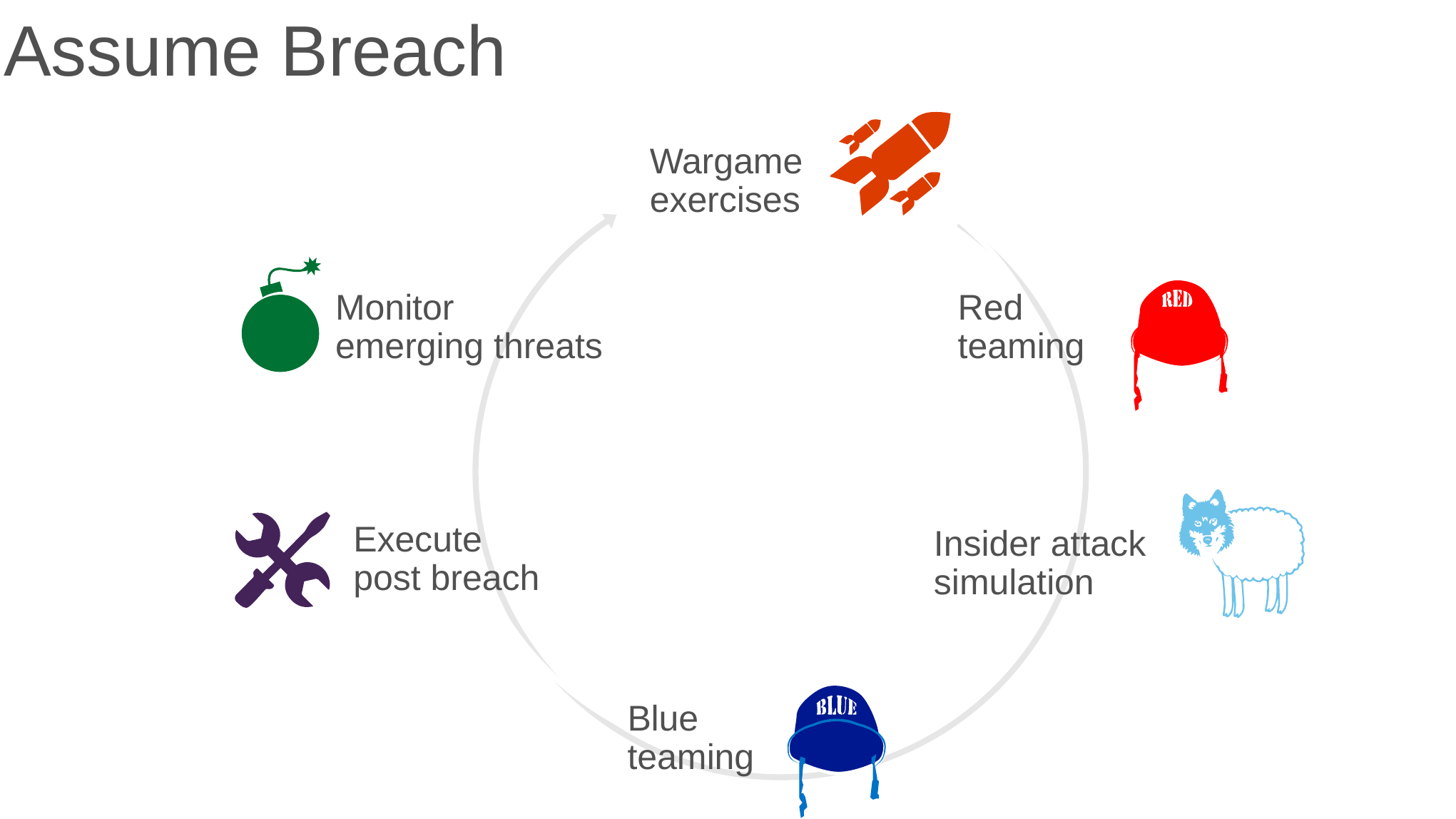

Assume Breach

Wargame
exercises

Monitor
emerging threats
Red
teaming

Insider attack simulation
Execute
post breach

Blue
teaming